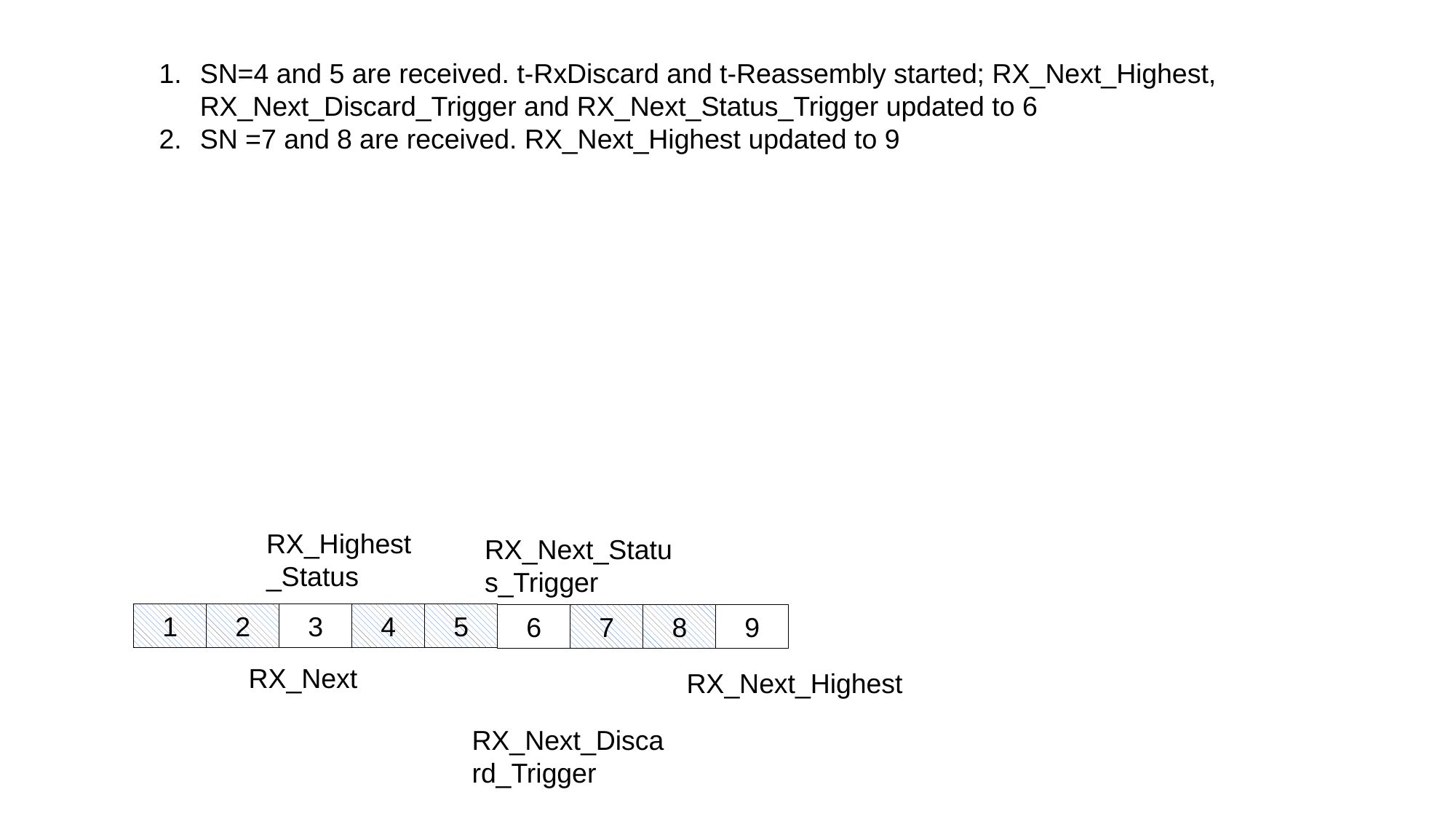

SN=4 and 5 are received. t-RxDiscard and t-Reassembly started; RX_Next_Highest, RX_Next_Discard_Trigger and RX_Next_Status_Trigger updated to 6
SN =7 and 8 are received. RX_Next_Highest updated to 9

RX_Highest_Status
RX_Next_Status_Trigger
5
1
2
3
4
6
7
8
9
RX_Next
RX_Next_Highest
RX_Next_Discard_Trigger